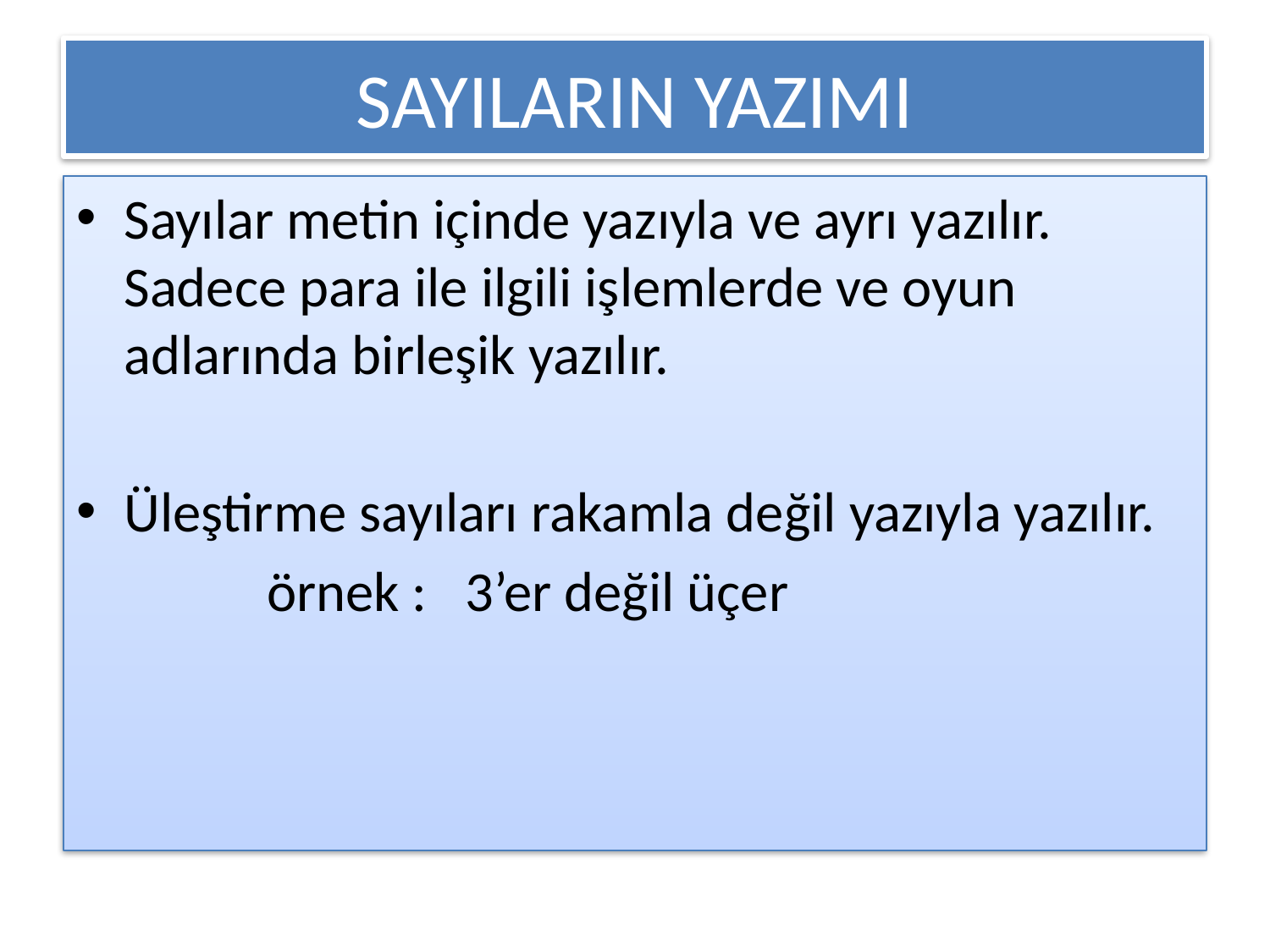

# SAYILARIN YAZIMI
Sayılar metin içinde yazıyla ve ayrı yazılır. Sadece para ile ilgili işlemlerde ve oyun adlarında birleşik yazılır.

Üleştirme sayıları rakamla değil yazıyla yazılır.
               örnek :   3’er değil üçer